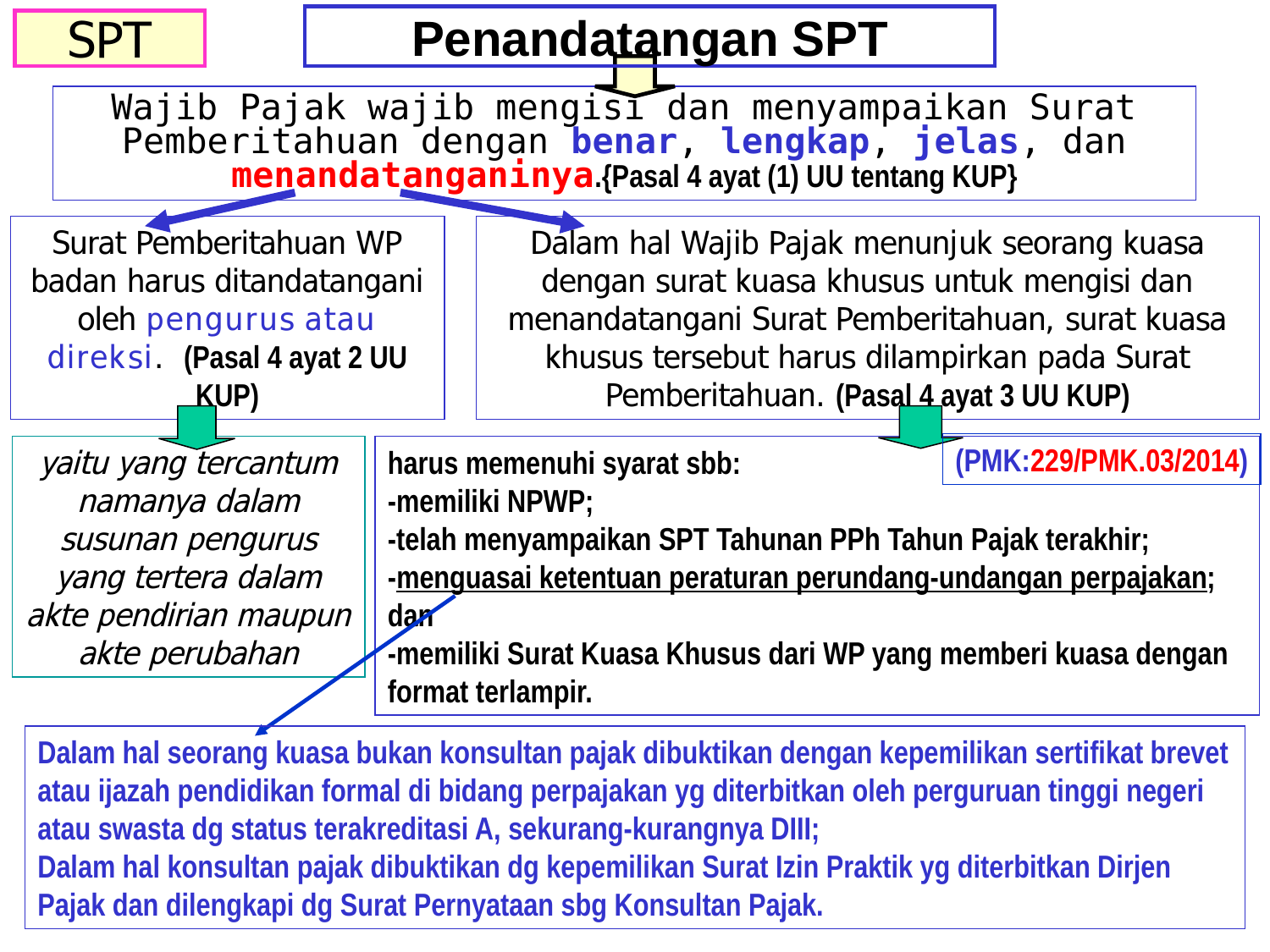

Penandatangan SPT
# SPT

Wajib Pajak wajib mengisi dan menyampaikan Surat Pemberitahuan dengan benar, lengkap, jelas, dan
 menandatanganinya.{Pasal 4 ayat (1) UU tentang KUP}

Surat Pemberitahuan WP badan harus ditandatangani oleh pengurus atau direksi.  (Pasal 4 ayat 2 UU KUP)
Dalam hal Wajib Pajak menunjuk seorang kuasa dengan surat kuasa khusus untuk mengisi dan menandatangani Surat Pemberitahuan, surat kuasa khusus tersebut harus dilampirkan pada Surat Pemberitahuan. (Pasal 4 ayat 3 UU KUP)

(PMK:229/PMK.03/2014)
yaitu yang tercantum namanya dalam susunan pengurus yang tertera dalam akte pendirian maupun akte perubahan
harus memenuhi syarat sbb:
-memiliki NPWP;
-telah menyampaikan SPT Tahunan PPh Tahun Pajak terakhir;
-menguasai ketentuan peraturan perundang-undangan perpajakan; dan
-memiliki Surat Kuasa Khusus dari WP yang memberi kuasa dengan format terlampir.

Dalam hal seorang kuasa bukan konsultan pajak dibuktikan dengan kepemilikan sertifikat brevet atau ijazah pendidikan formal di bidang perpajakan yg diterbitkan oleh perguruan tinggi negeri atau swasta dg status terakreditasi A, sekurang-kurangnya DIII;
Dalam hal konsultan pajak dibuktikan dg kepemilikan Surat Izin Praktik yg diterbitkan Dirjen Pajak dan dilengkapi dg Surat Pernyataan sbg Konsultan Pajak.